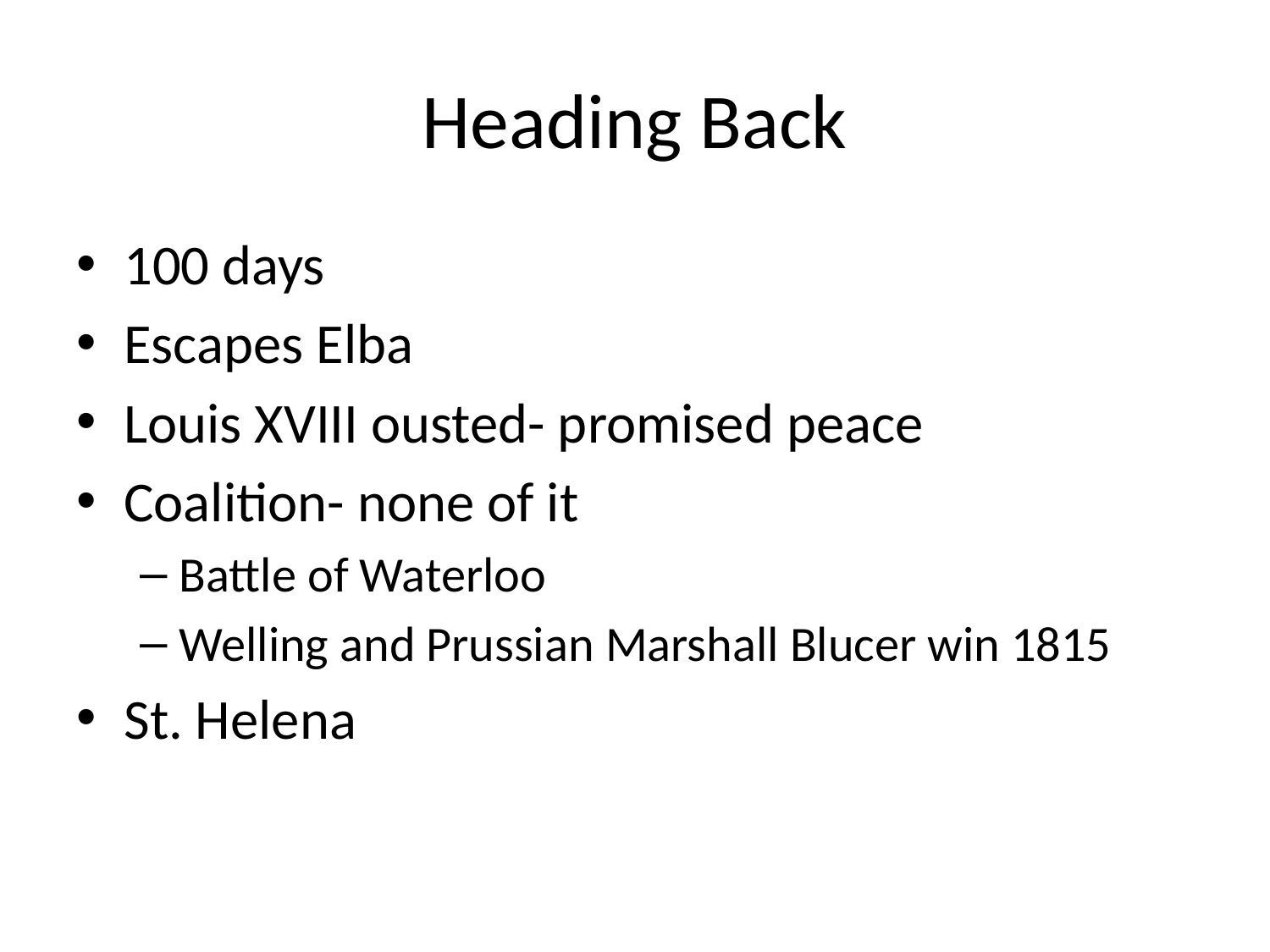

# Heading Back
100 days
Escapes Elba
Louis XVIII ousted- promised peace
Coalition- none of it
Battle of Waterloo
Welling and Prussian Marshall Blucer win 1815
St. Helena